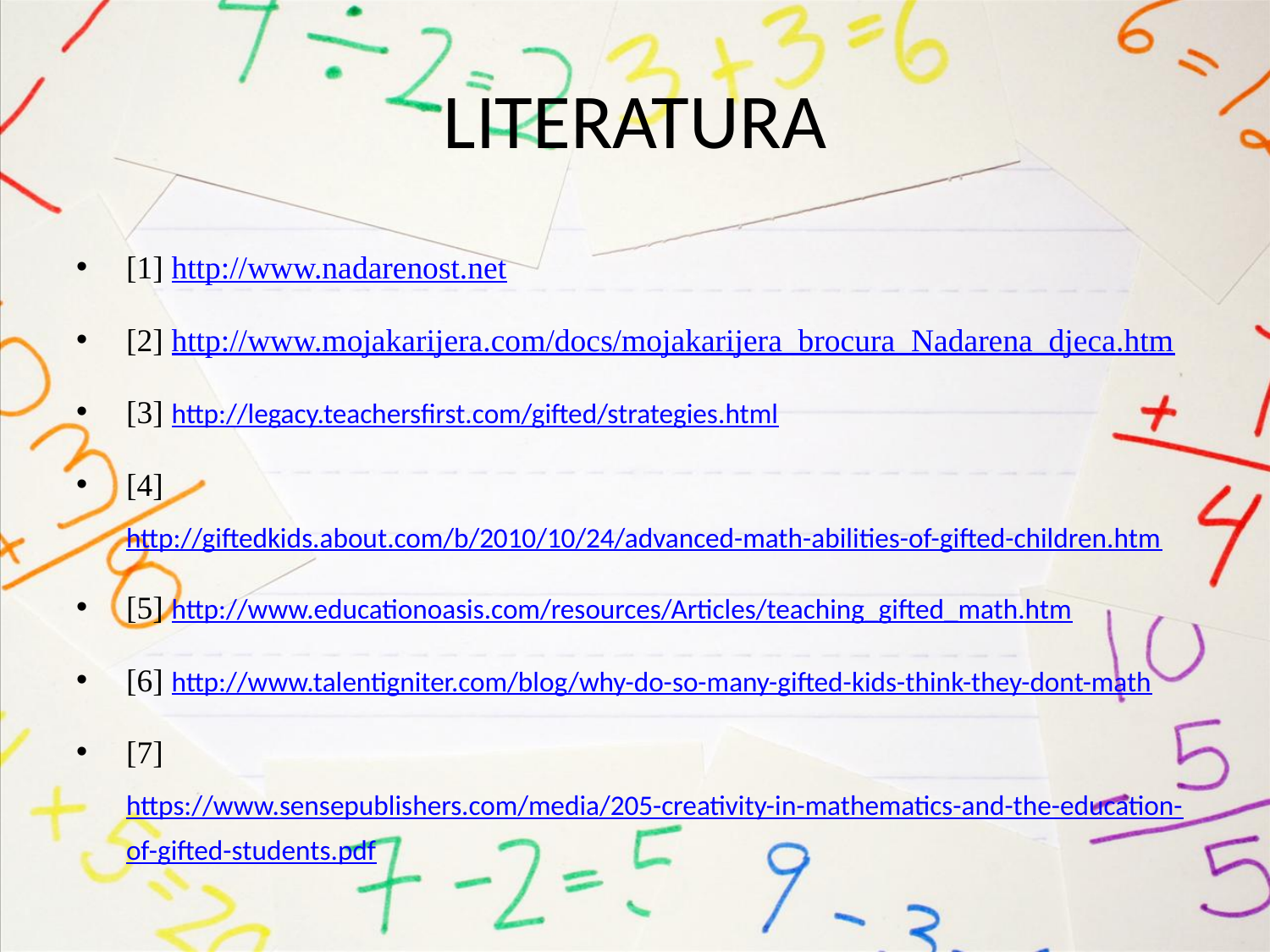

# LITERATURA
[1] http://www.nadarenost.net
[2] http://www.mojakarijera.com/docs/mojakarijera_brocura_Nadarena_djeca.htm
[3] http://legacy.teachersfirst.com/gifted/strategies.html
[4] http://giftedkids.about.com/b/2010/10/24/advanced-math-abilities-of-gifted-children.htm
[5] http://www.educationoasis.com/resources/Articles/teaching_gifted_math.htm
[6] http://www.talentigniter.com/blog/why-do-so-many-gifted-kids-think-they-dont-math
[7] https://www.sensepublishers.com/media/205-creativity-in-mathematics-and-the-education-of-gifted-students.pdf